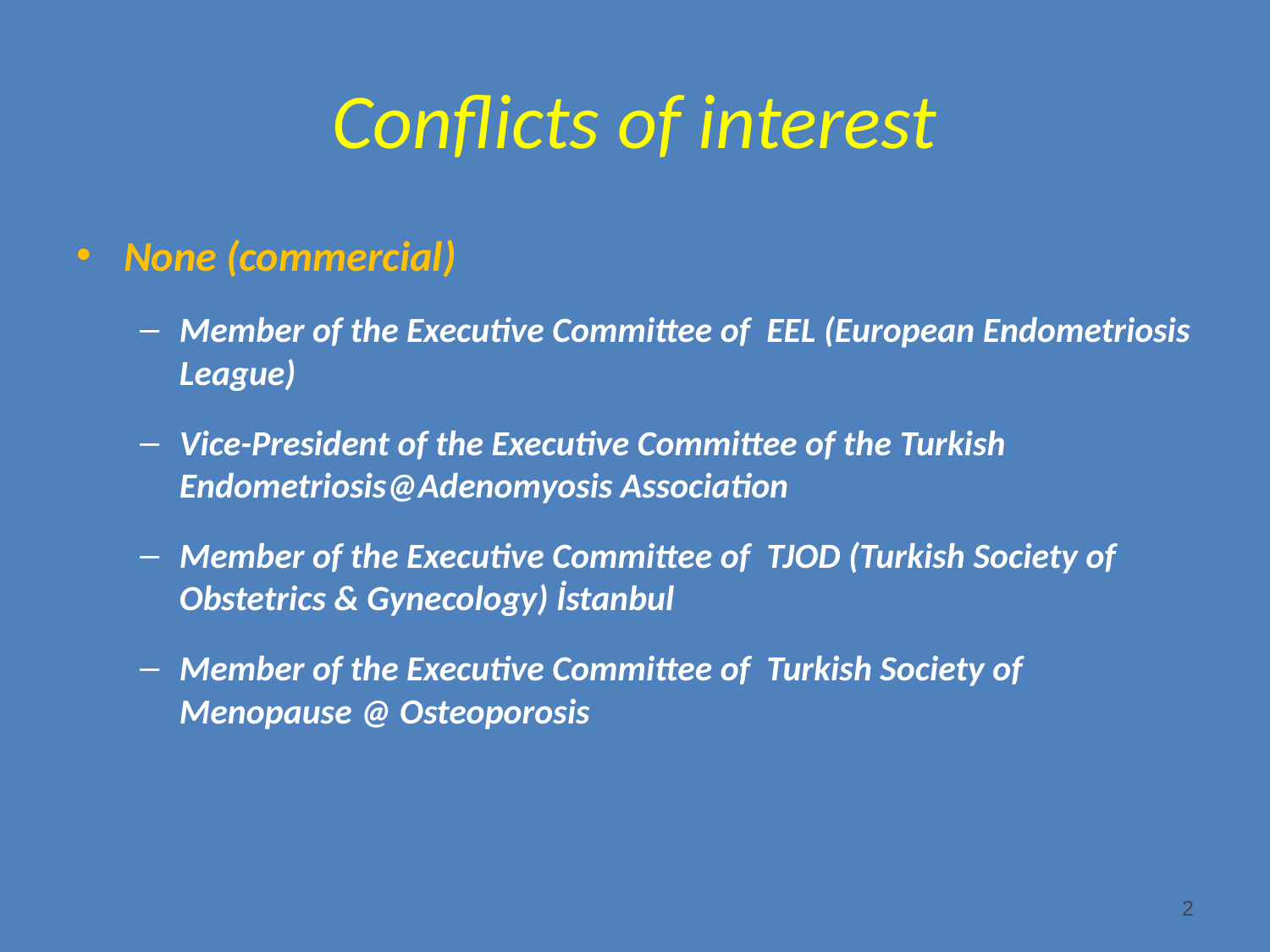

# Conflicts of interest
None (commercial)
Member of the Executive Committee of  EEL (European Endometriosis League)
Vice-President of the Executive Committee of the Turkish Endometriosis@Adenomyosis Association
Member of the Executive Committee of  TJOD (Turkish Society of Obstetrics & Gynecology) İstanbul
Member of the Executive Committee of  Turkish Society of Menopause @ Osteoporosis

2